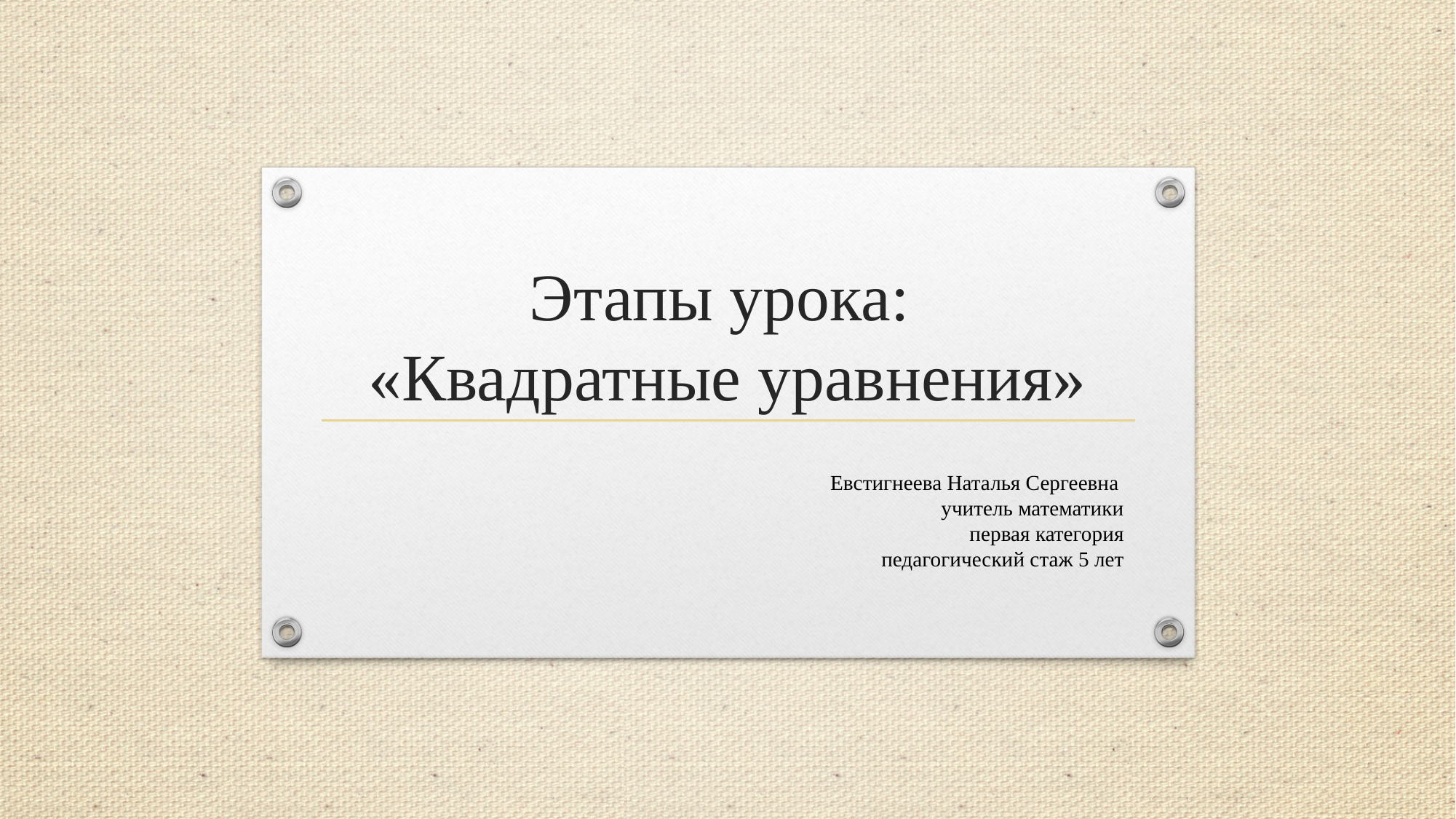

# Этапы урока: «Квадратные уравнения»
Евстигнеева Наталья Сергеевна
учитель математики
первая категория
педагогический стаж 5 лет